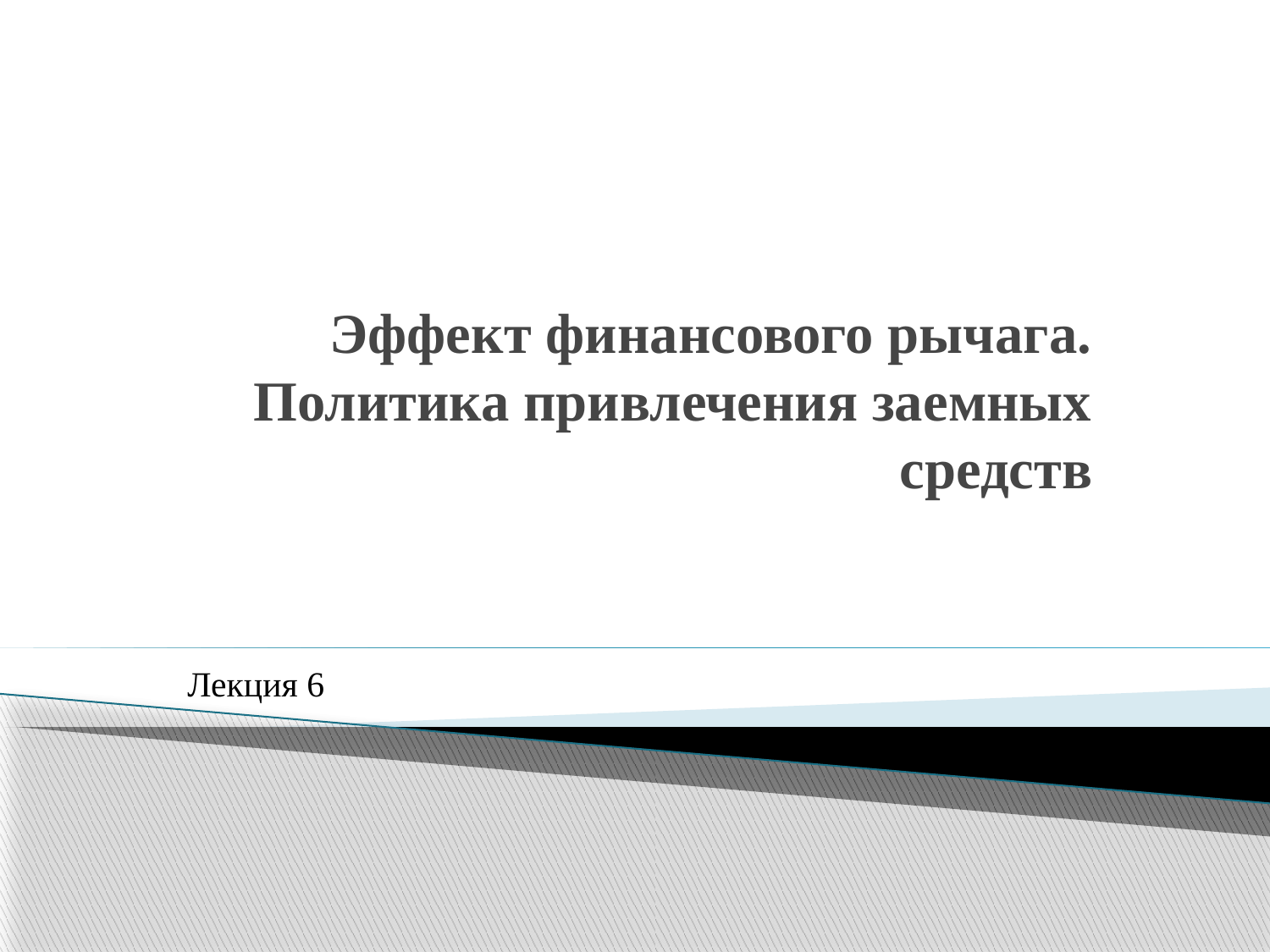

# Эффект финансового рычага. Политика привлечения заемных средств
Лекция 6